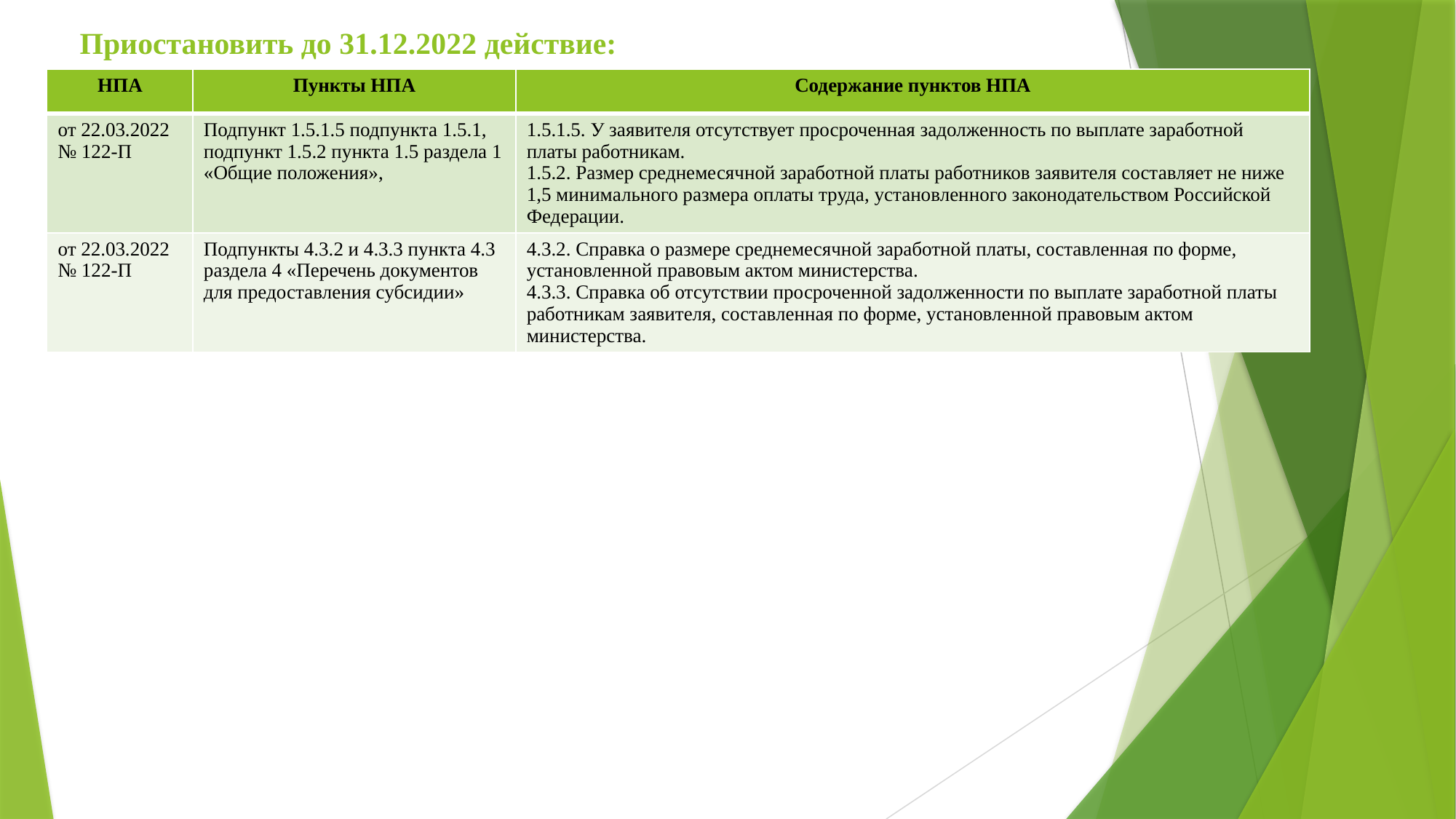

# Приостановить до 31.12.2022 действие:
| НПА | Пункты НПА | Содержание пунктов НПА |
| --- | --- | --- |
| от 22.03.2022 № 122-П | Подпункт 1.5.1.5 подпункта 1.5.1, подпункт 1.5.2 пункта 1.5 раздела 1 «Общие положения», | 1.5.1.5. У заявителя отсутствует просроченная задолженность по выплате заработной платы работникам. 1.5.2. Размер среднемесячной заработной платы работников заявителя составляет не ниже 1,5 минимального размера оплаты труда, установленного законодательством Российской Федерации. |
| от 22.03.2022 № 122-П | Подпункты 4.3.2 и 4.3.3 пункта 4.3 раздела 4 «Перечень документов для предоставления субсидии» | 4.3.2. Справка о размере среднемесячной заработной платы, составленная по форме, установленной правовым актом министерства. 4.3.3. Справка об отсутствии просроченной задолженности по выплате заработной платы работникам заявителя, составленная по форме, установленной правовым актом министерства. |